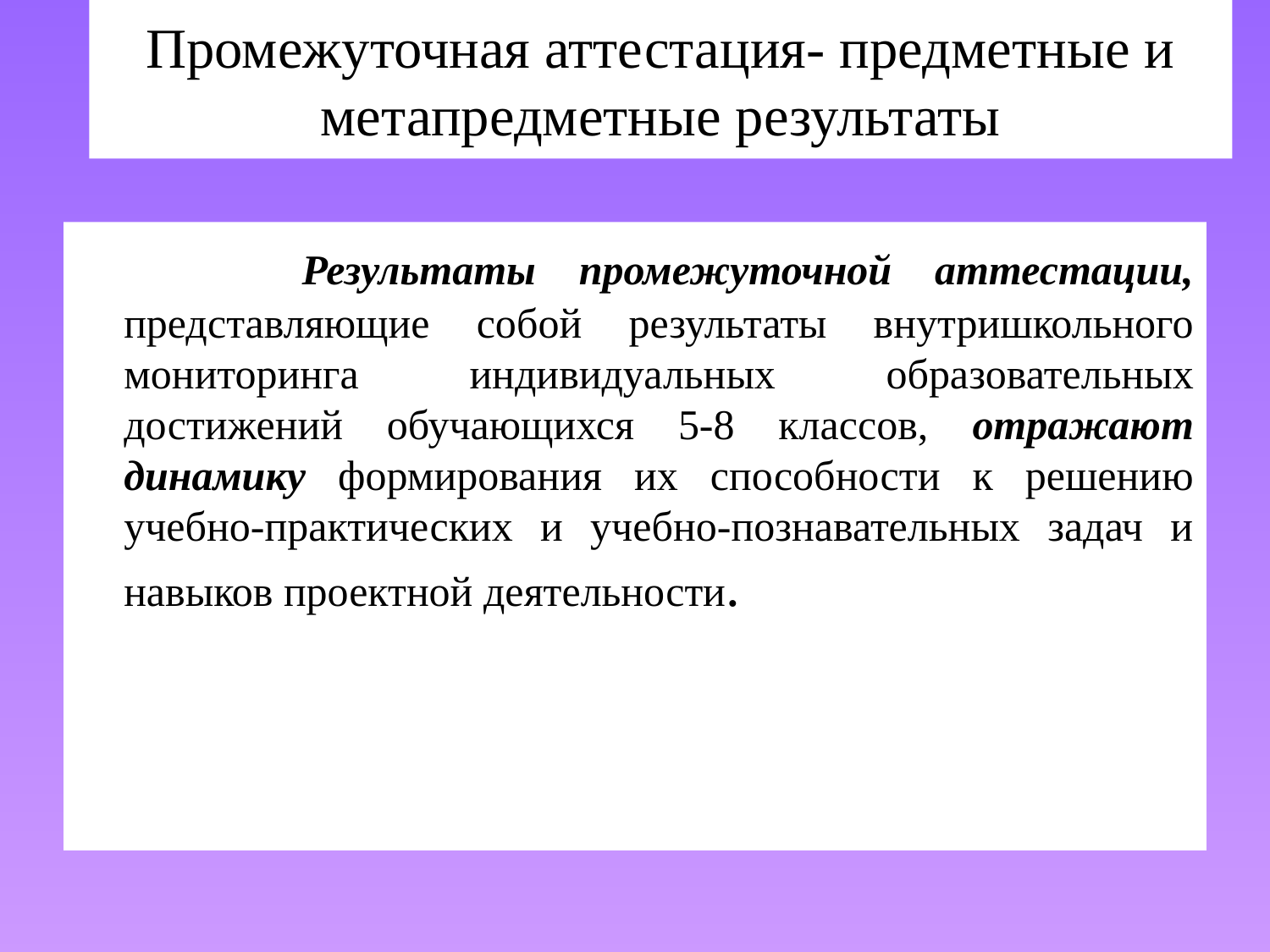

# Промежуточная аттестация- предметные и метапредметные результаты
     Результаты промежуточной аттестации, представляющие собой результаты внутришкольного мониторинга индивидуальных образовательных достижений обучающихся 5-8 классов, отражают динамику формирования их способности к решению учебно-практических и учебно-познавательных задач и навыков проектной деятельности.